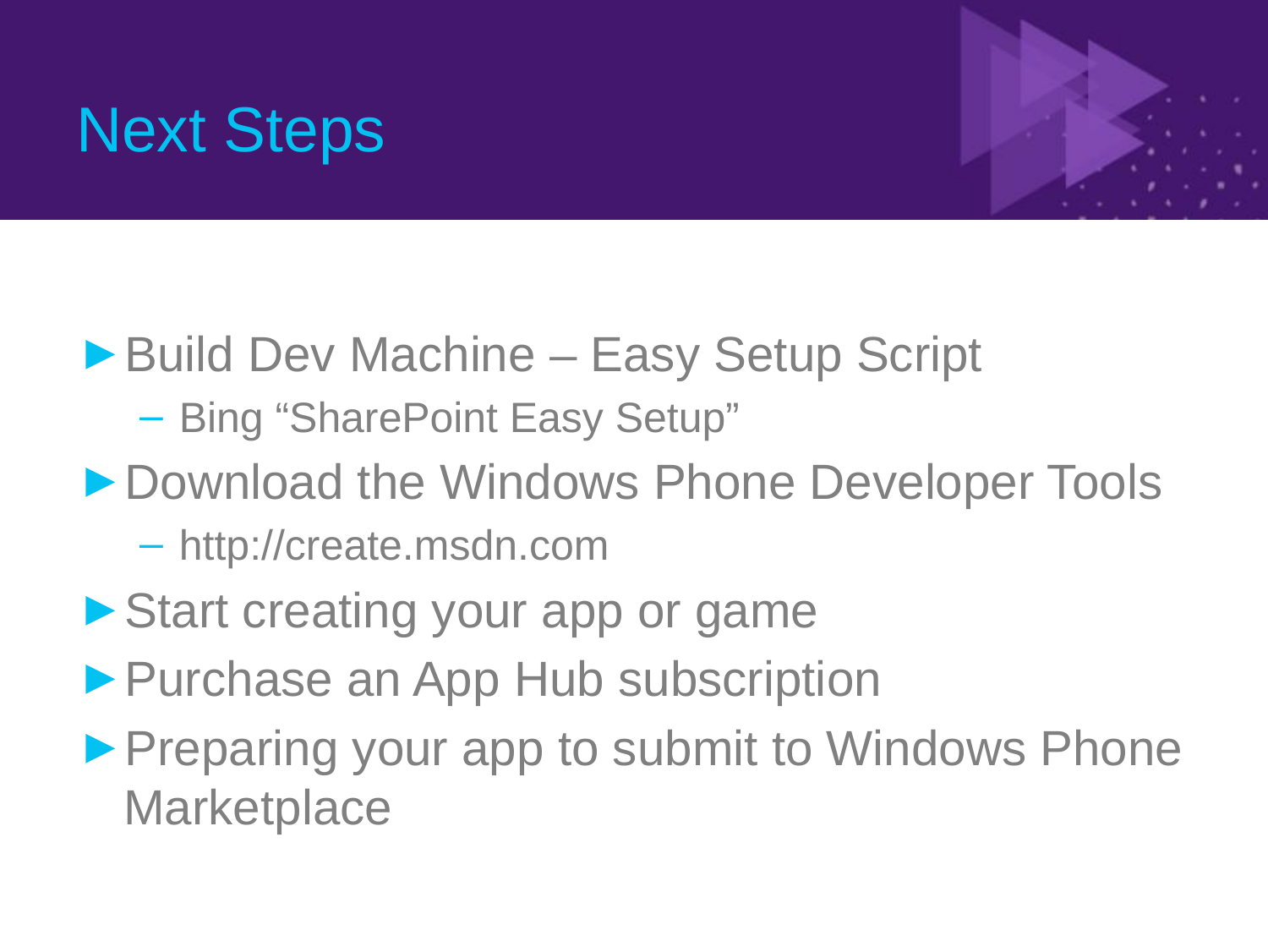

# Next Steps
Build Dev Machine – Easy Setup Script
Bing “SharePoint Easy Setup”
Download the Windows Phone Developer Tools
http://create.msdn.com
Start creating your app or game
Purchase an App Hub subscription
Preparing your app to submit to Windows Phone Marketplace